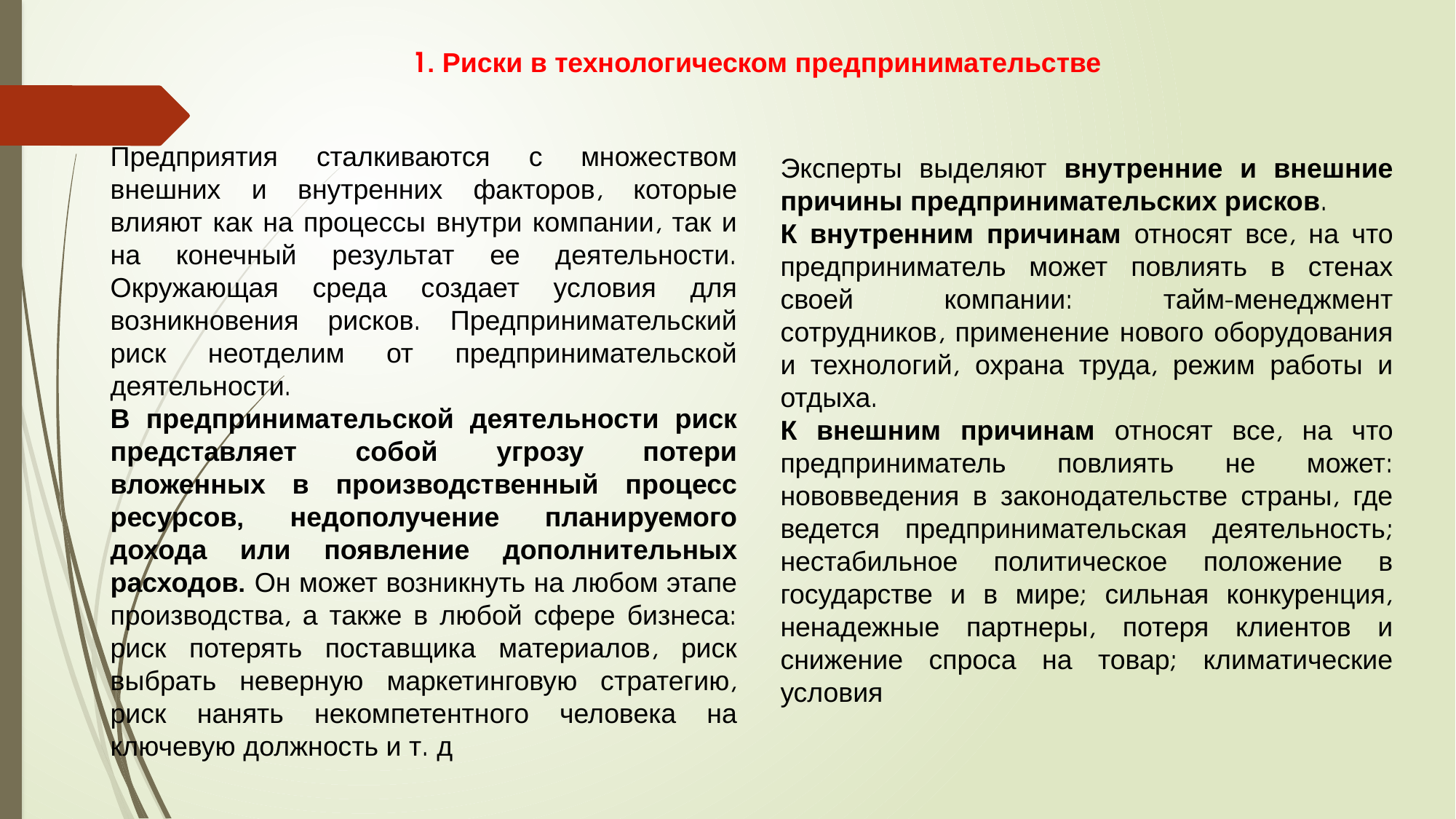

1. Риски в технологическом предпринимательстве
Предприятия сталкиваются с множеством внешних и внутренних факторов, которые влияют как на процессы внутри компании, так и на конечный результат ее деятельности. Окружающая среда создает условия для возникновения рисков. Предпринимательский риск неотделим от предпринимательской деятельности.
В предпринимательской деятельности риск представляет собой угрозу потери вложенных в производственный процесс ресурсов, недополучение планируемого дохода или появление дополнительных расходов. Он может возникнуть на любом этапе производства, а также в любой сфере бизнеса: риск потерять поставщика материалов, риск выбрать неверную маркетинговую стратегию, риск нанять некомпетентного человека на ключевую должность и т. д
Эксперты выделяют внутренние и внешние причины предпринимательских рисков.
К внутренним причинам относят все, на что предприниматель может повлиять в стенах своей компании: тайм-менеджмент сотрудников, применение нового оборудования и технологий, охрана труда, режим работы и отдыха.
К внешним причинам относят все, на что предприниматель повлиять не может: нововведения в законодательстве страны, где ведется предпринимательская деятельность; нестабильное политическое положение в государстве и в мире; сильная конкуренция, ненадежные партнеры, потеря клиентов и снижение спроса на товар; климатические условия